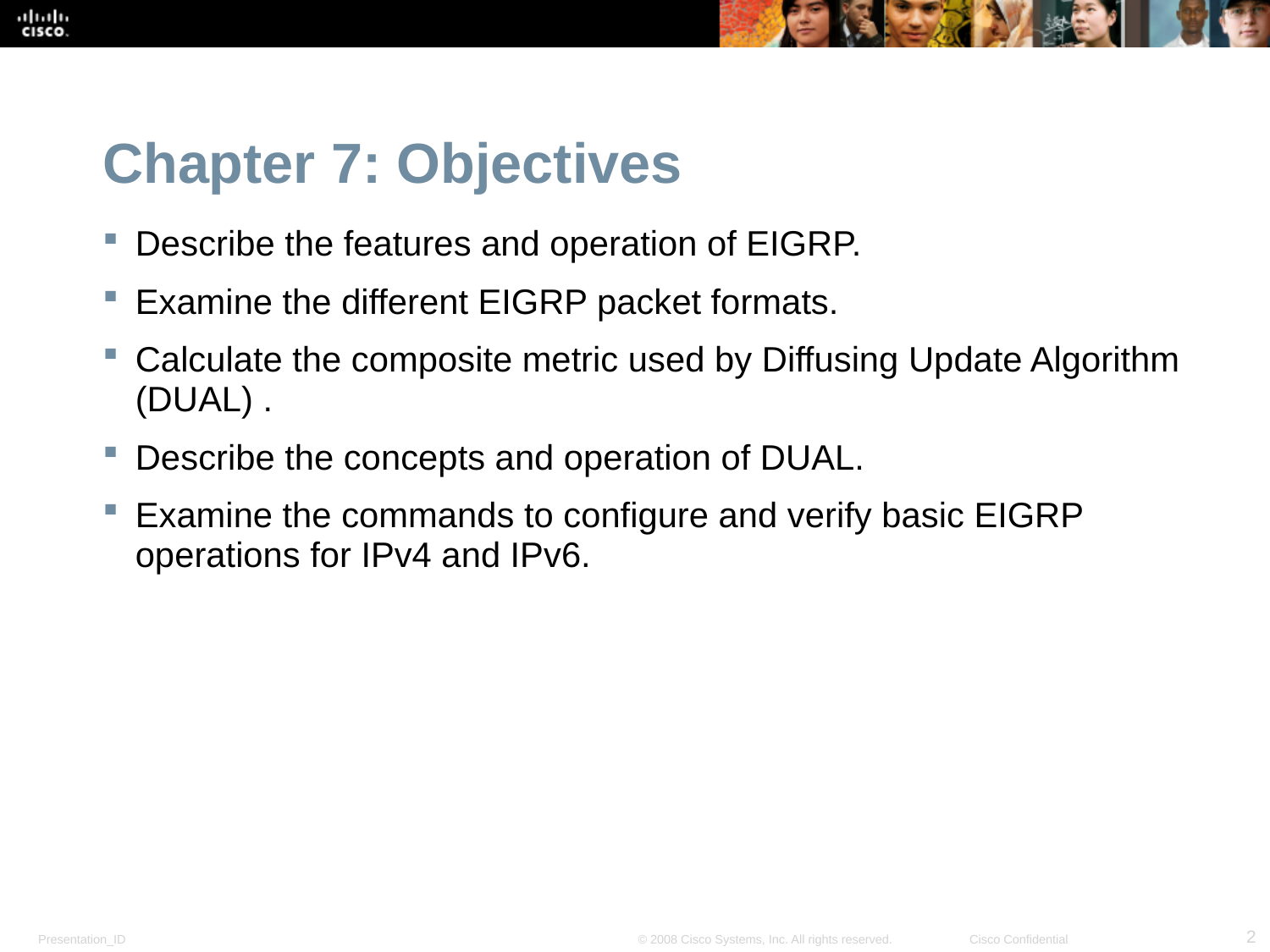

Chapter 7: Objectives
Describe the features and operation of EIGRP.
Examine the different EIGRP packet formats.
Calculate the composite metric used by Diffusing Update Algorithm (DUAL) .
Describe the concepts and operation of DUAL.
Examine the commands to configure and verify basic EIGRP operations for IPv4 and IPv6.